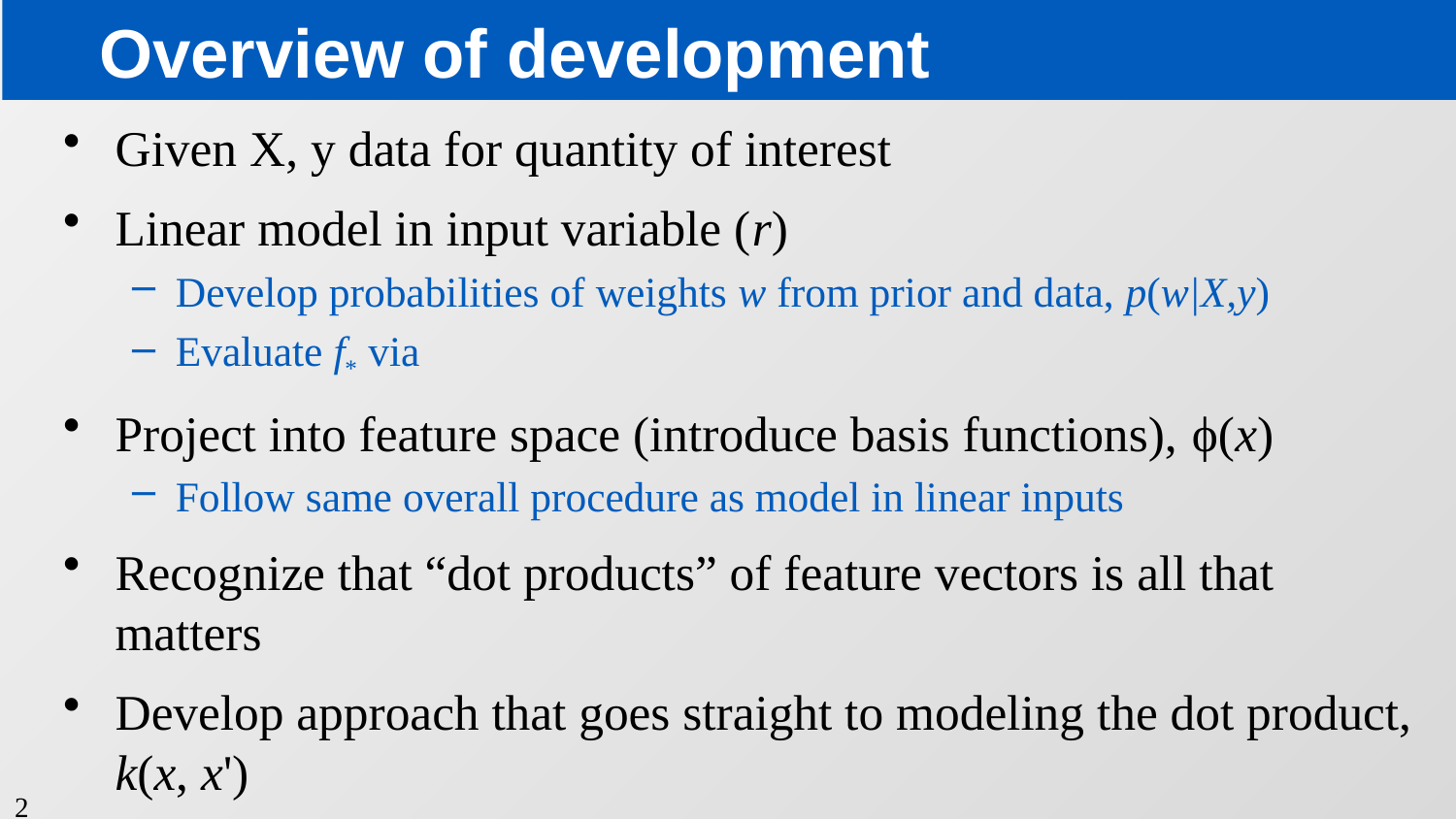

# Overview of development
Given X, y data for quantity of interest
Linear model in input variable (r)
Develop probabilities of weights w from prior and data, p(w|X,y)
Evaluate f* via
Project into feature space (introduce basis functions), ϕ(x)
Follow same overall procedure as model in linear inputs
Recognize that “dot products” of feature vectors is all that matters
Develop approach that goes straight to modeling the dot product, k(x, x')
2